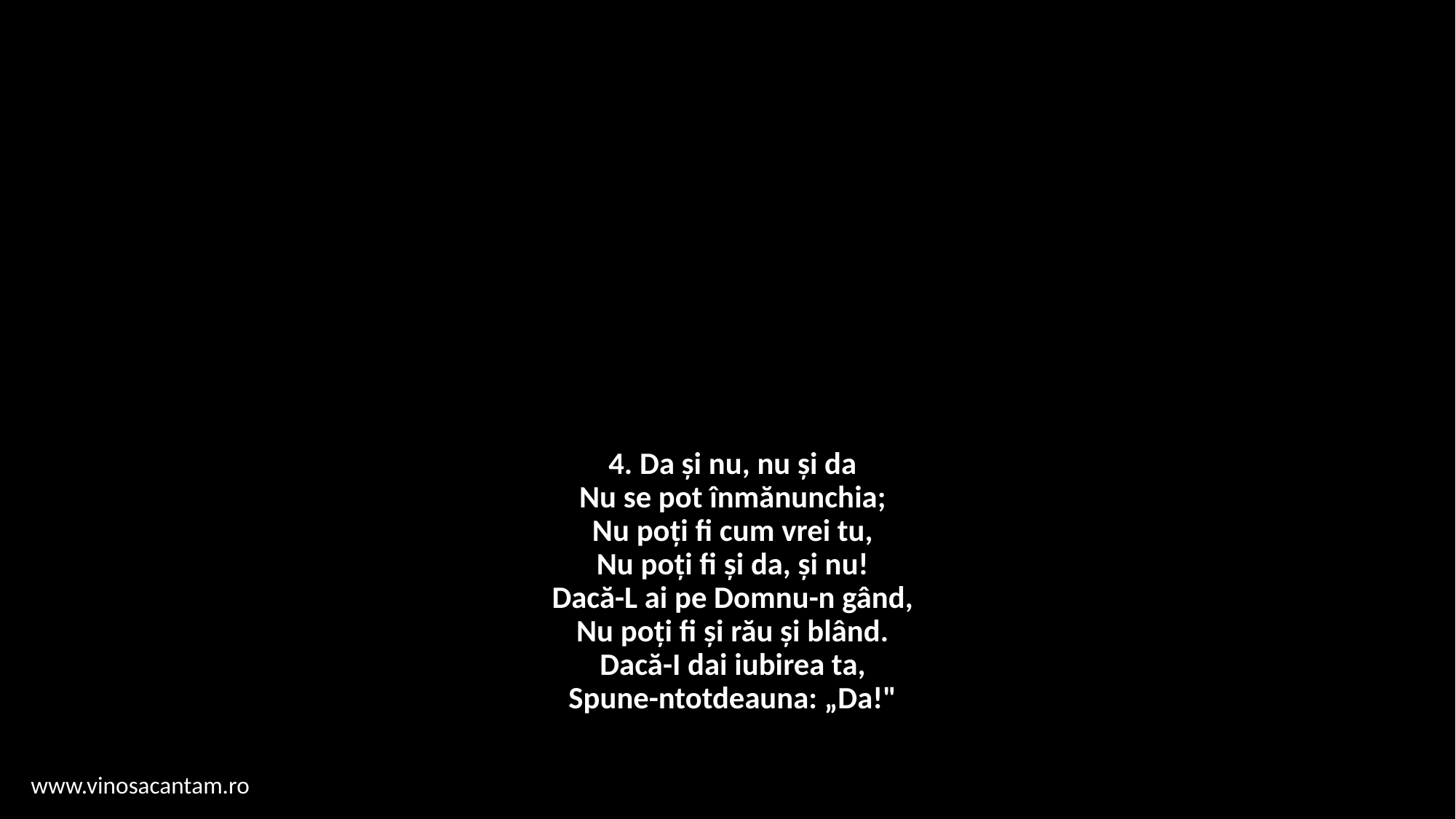

# 4. Da și nu, nu și da Nu se pot înmănunchia; Nu poți fi cum vrei tu, Nu poți fi și da, și nu! Dacă-L ai pe Domnu-n gând, Nu poți fi și rău și blând. Dacă-I dai iubirea ta, Spune-ntotdeauna: „Da!"
www.vinosacantam.ro